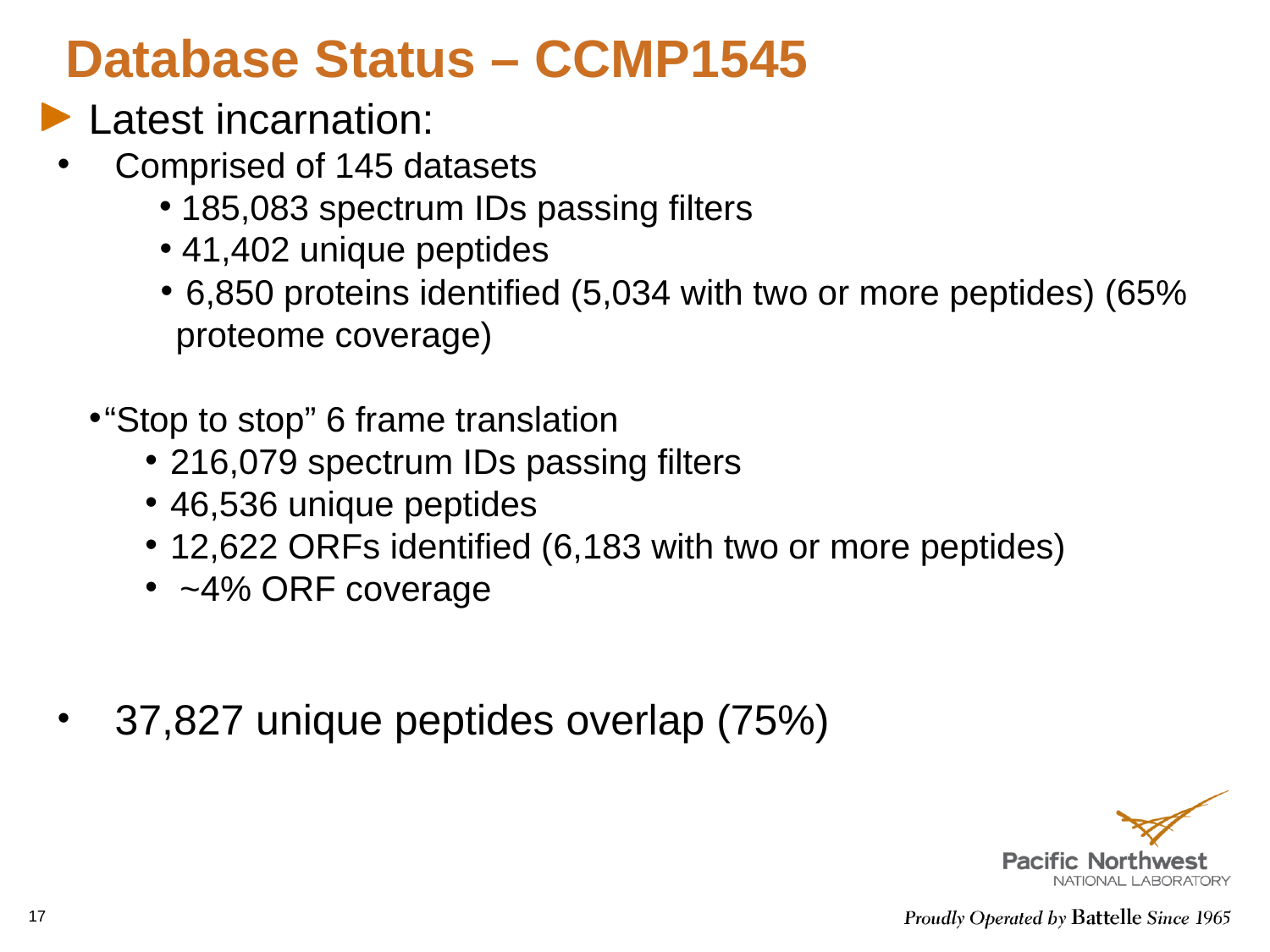

Database Status – CCMP1545
Latest incarnation:
 Comprised of 145 datasets
 185,083 spectrum IDs passing filters
 41,402 unique peptides
 6,850 proteins identified (5,034 with two or more peptides) (65% proteome coverage)

“Stop to stop” 6 frame translation
 216,079 spectrum IDs passing filters
 46,536 unique peptides
 12,622 ORFs identified (6,183 with two or more peptides)
  ~4% ORF coverage

 37,827 unique peptides overlap (75%)

17